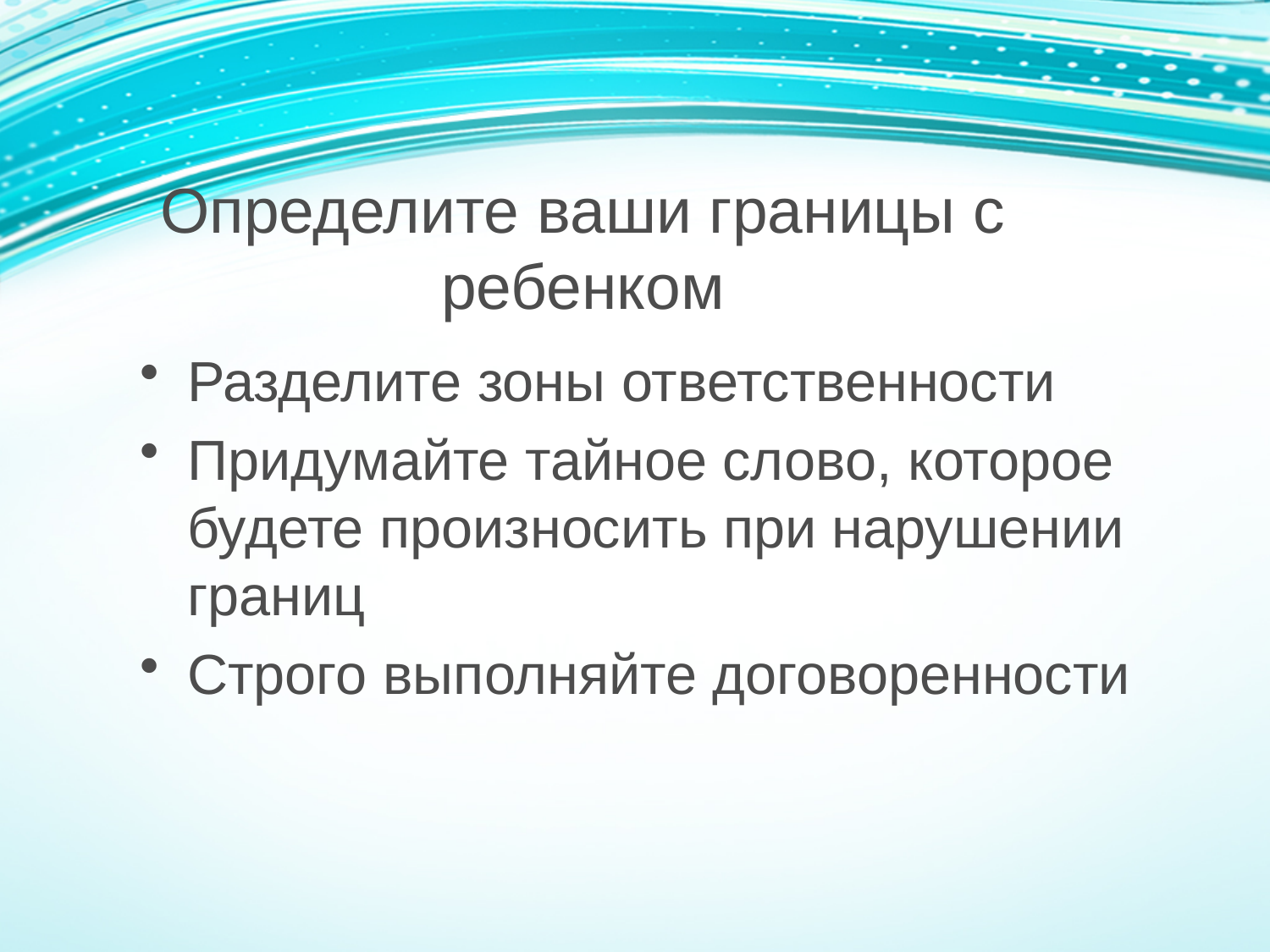

# Определите ваши границы с ребенком
Разделите зоны ответственности
Придумайте тайное слово, которое будете произносить при нарушении границ
Строго выполняйте договоренности